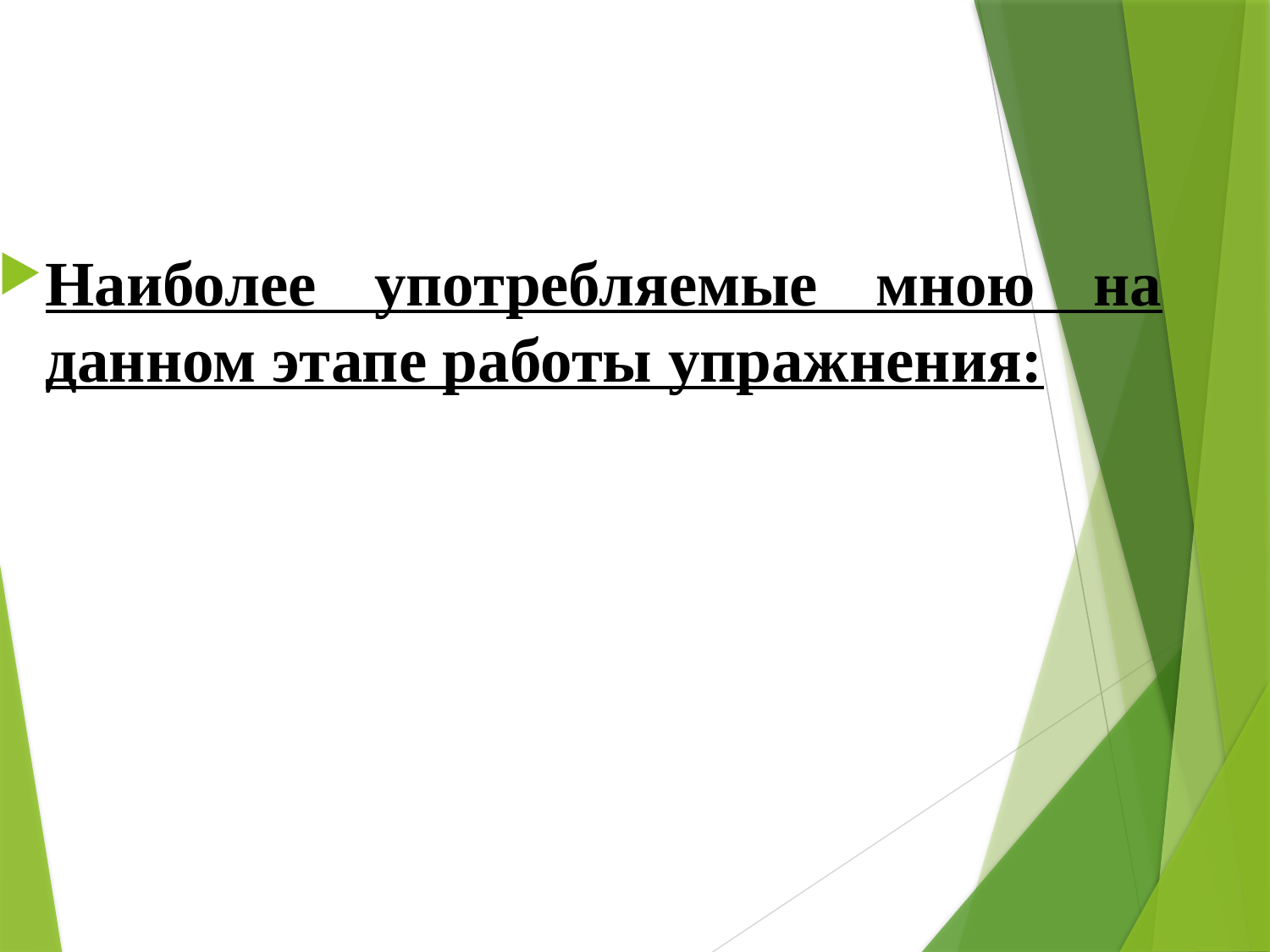

#
Наиболее употребляемые мною на данном этапе работы упражнения: